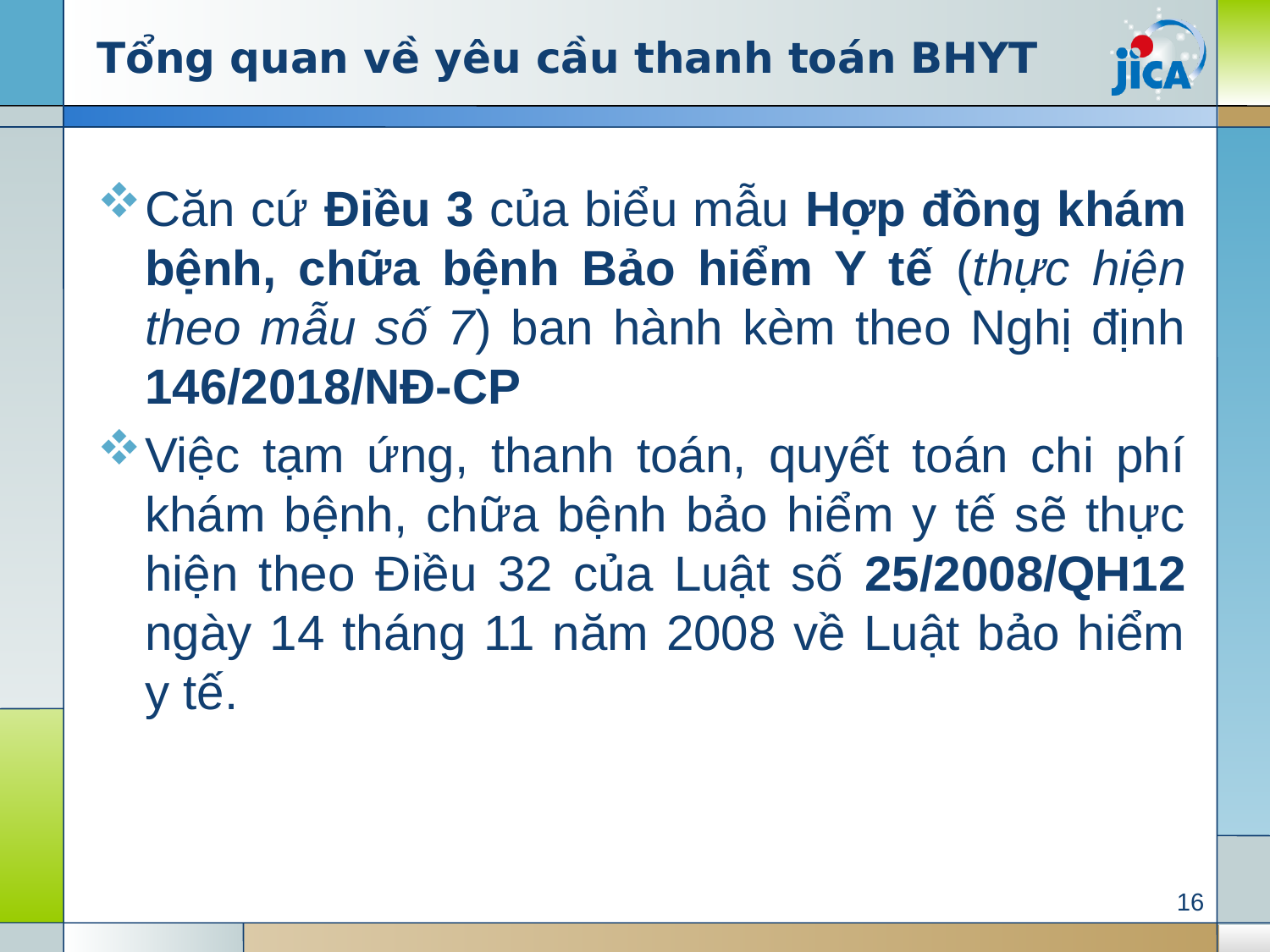

# Tổng quan về yêu cầu thanh toán BHYT
Căn cứ Điều 3 của biểu mẫu Hợp đồng khám bệnh, chữa bệnh Bảo hiểm Y tế (thực hiện theo mẫu số 7) ban hành kèm theo Nghị định 146/2018/NĐ-CP
Việc tạm ứng, thanh toán, quyết toán chi phí khám bệnh, chữa bệnh bảo hiểm y tế sẽ thực hiện theo Điều 32 của Luật số 25/2008/QH12 ngày 14 tháng 11 năm 2008 về Luật bảo hiểm y tế.
16